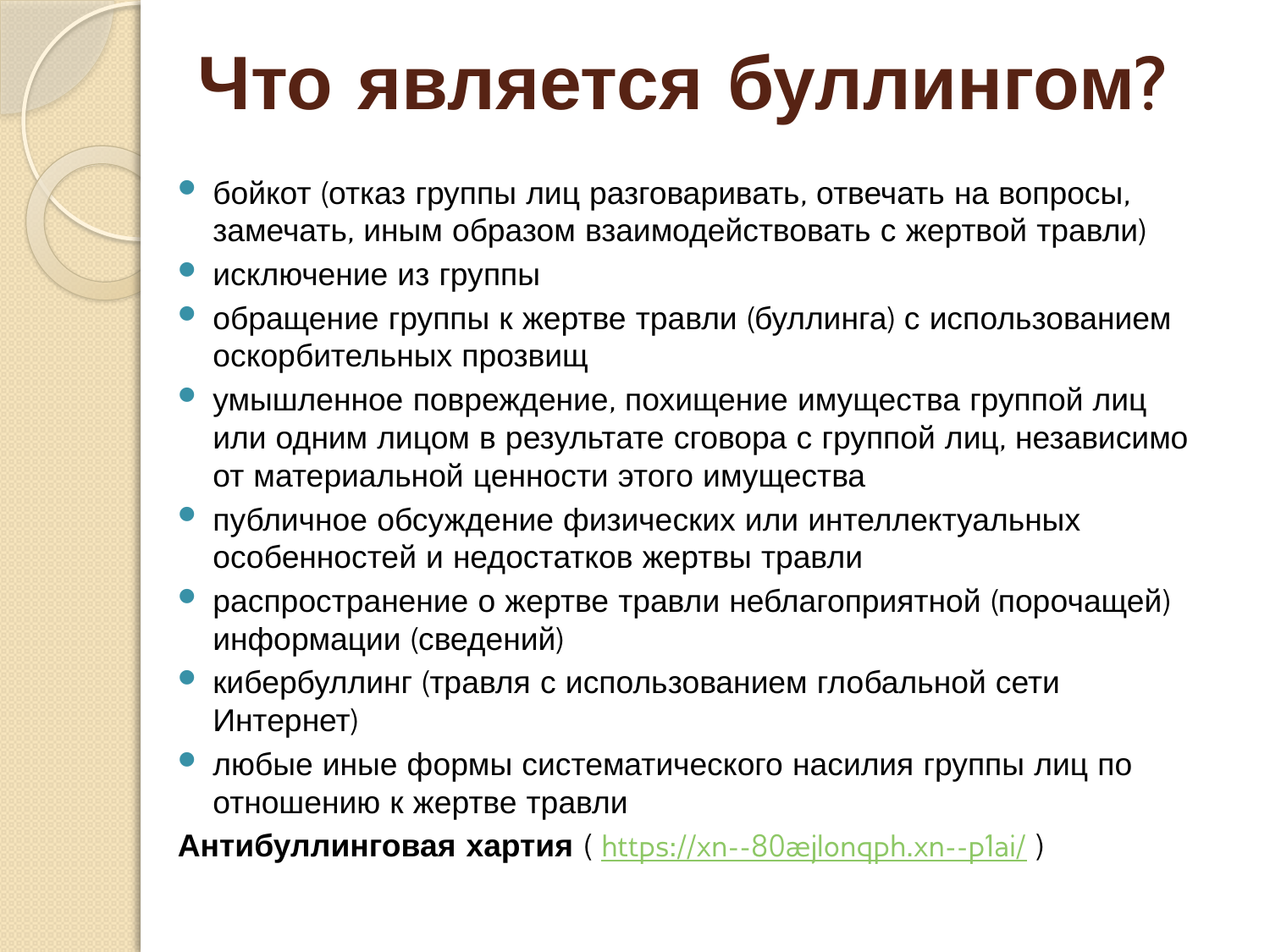

# Что является буллингом?
бойкот (отказ группы лиц разговаривать, отвечать на вопросы, замечать, иным образом взаимодействовать с жертвой травли)
исключение из группы
обращение группы к жертве травли (буллинга) с использованием оскорбительных прозвищ
умышленное повреждение, похищение имущества группой лиц или одним лицом в результате сговора с группой лиц, независимо от материальной ценности этого имущества
публичное обсуждение физических или интеллектуальных особенностей и недостатков жертвы травли
распространение о жертве травли неблагоприятной (порочащей) информации (сведений)
кибербуллинг (травля с использованием глобальной сети Интернет)
любые иные формы систематического насилия группы лиц по отношению к жертве травли
Антибуллинговая хартия ( https://xn--80aejlonqph.xn--p1ai/ )